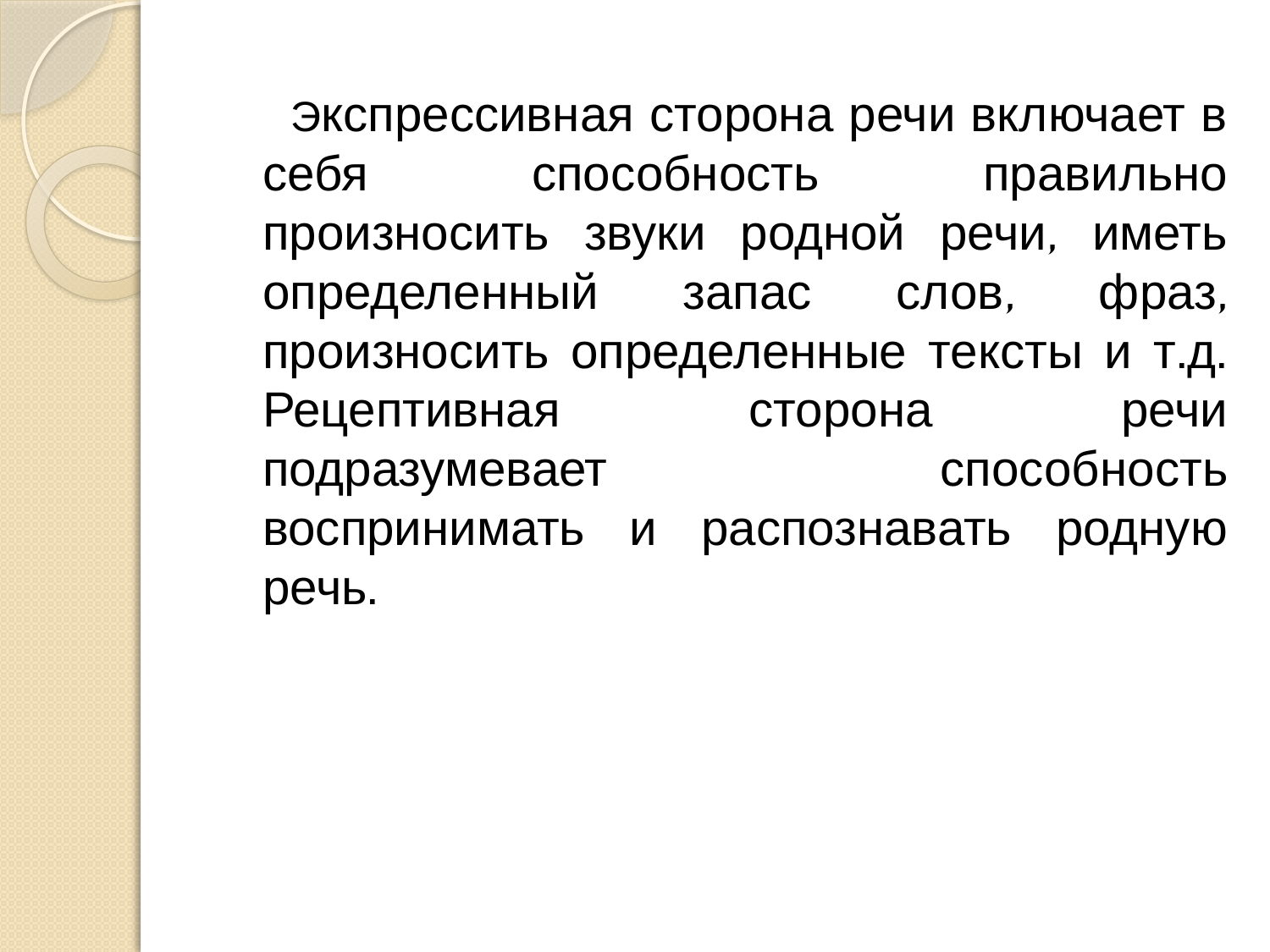

Экспрессивная сторона речи включает в себя способность правильно произносить звуки родной речи, иметь определенный запас слов, фраз, произносить определенные тексты и т.д. Рецептивная сторона речи подразумевает способность воспринимать и распознавать родную речь.